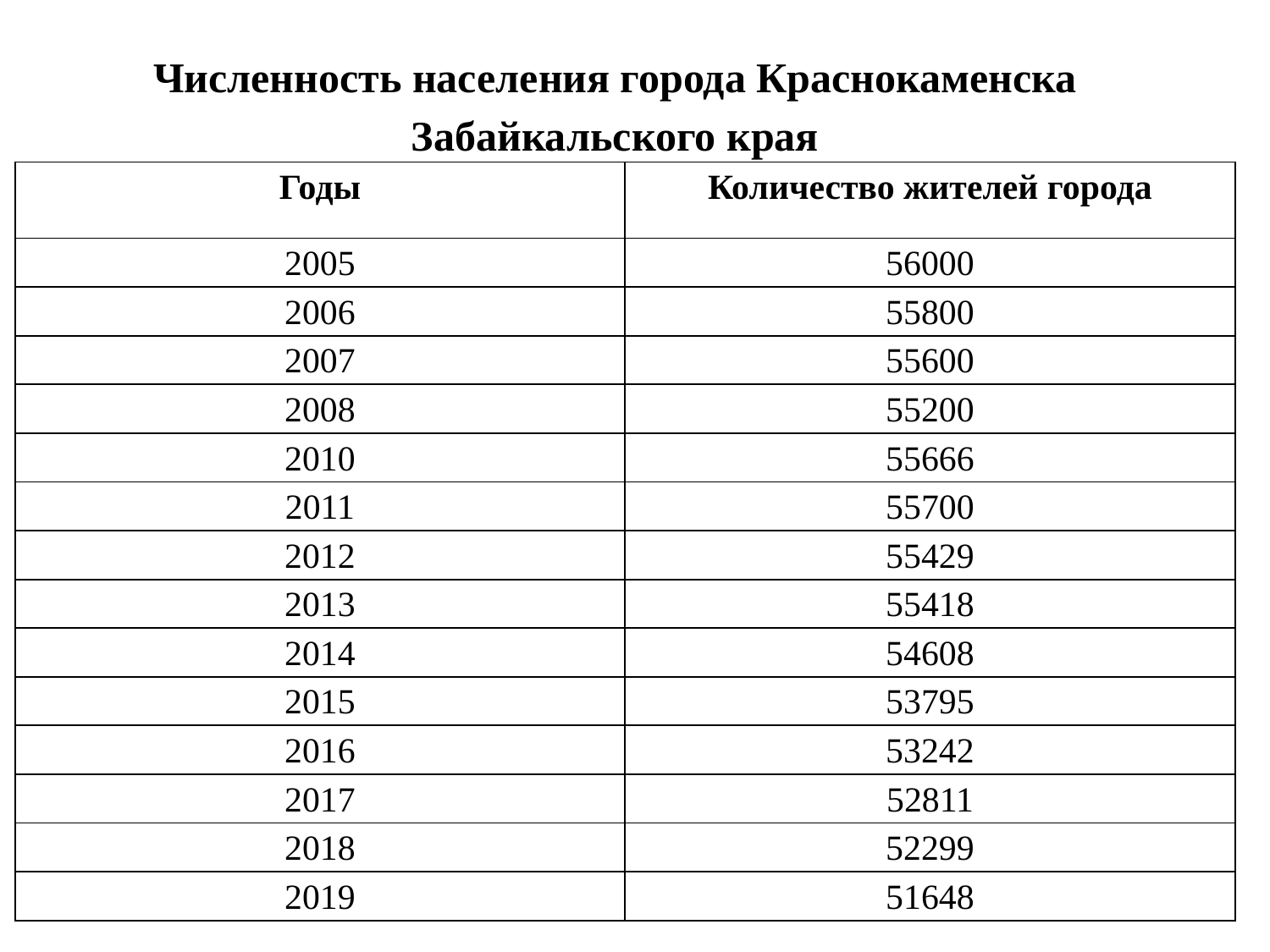

Численность населения города Краснокаменска Забайкальского края
| Годы | Количество жителей города |
| --- | --- |
| 2005 | 56000 |
| 2006 | 55800 |
| 2007 | 55600 |
| 2008 | 55200 |
| 2010 | 55666 |
| 2011 | 55700 |
| 2012 | 55429 |
| 2013 | 55418 |
| 2014 | 54608 |
| 2015 | 53795 |
| 2016 | 53242 |
| 2017 | 52811 |
| 2018 | 52299 |
| 2019 | 51648 |